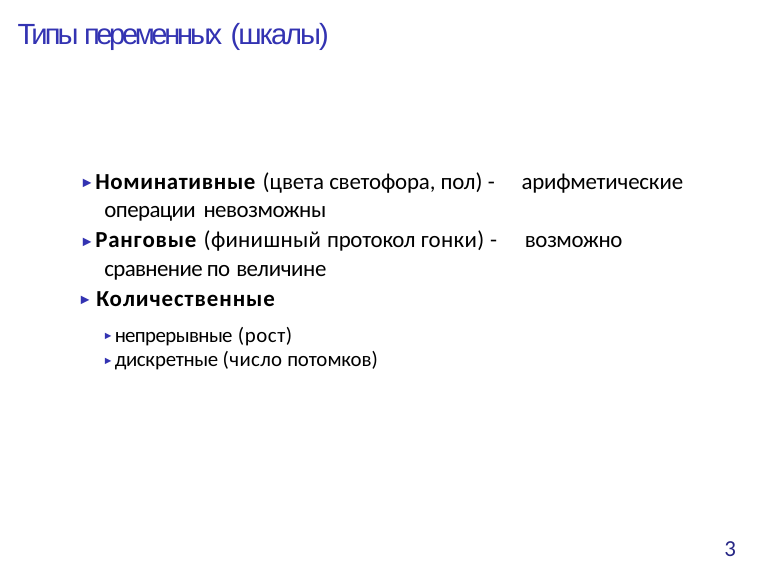

# Типы переменных (шкалы)
► Номинативные (цвета светофора, пол) - арифметические  операции невозможны
► Ранговые (финишный протокол гонки) - возможно  сравнение по величине
► Количественные
► непрерывные (рост)
► дискретные (число потомков)
3